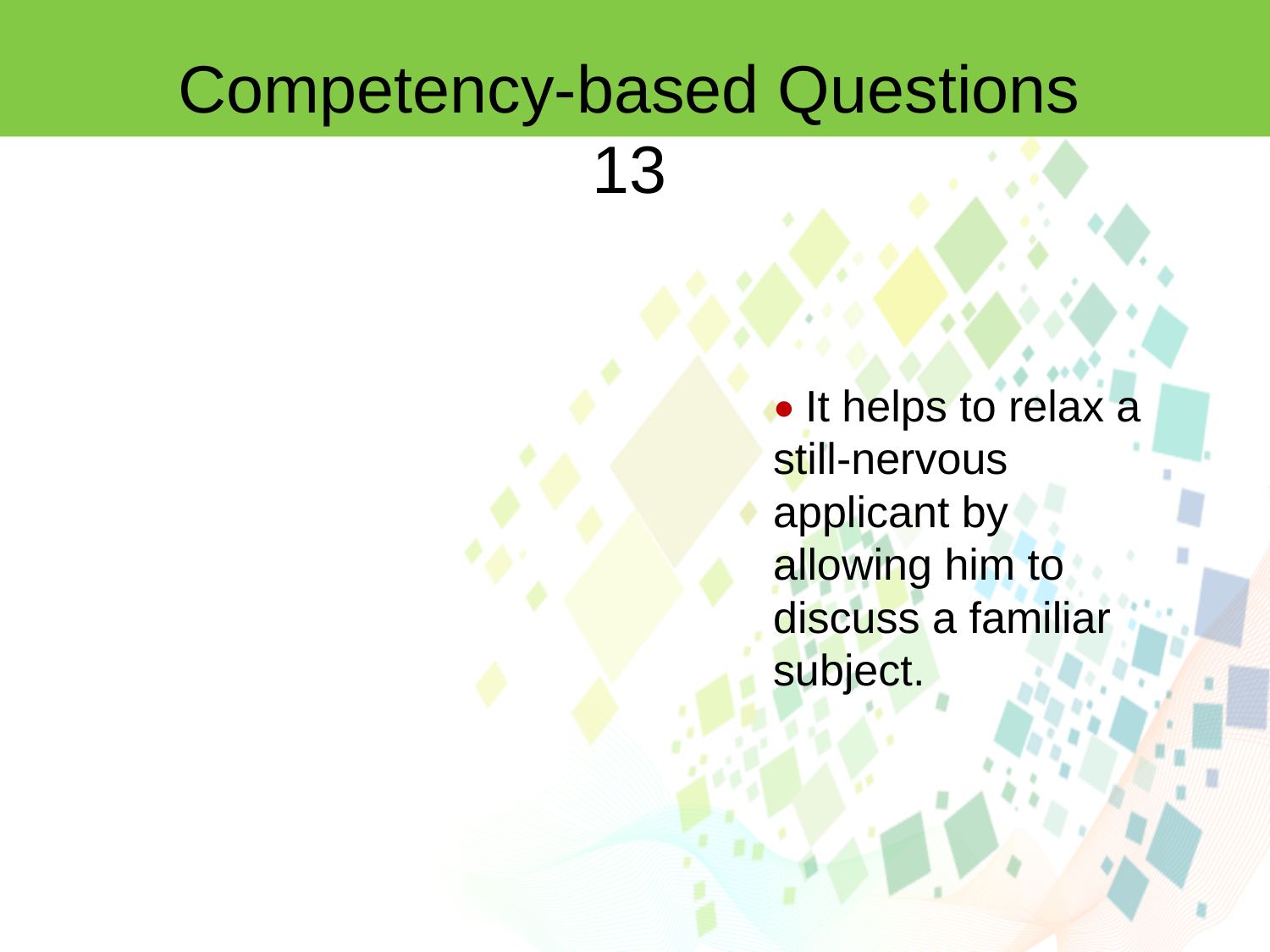

Competency-based Questions 13
• It helps to relax a still-nervous applicant by allowing him to discuss a familiar
subject.